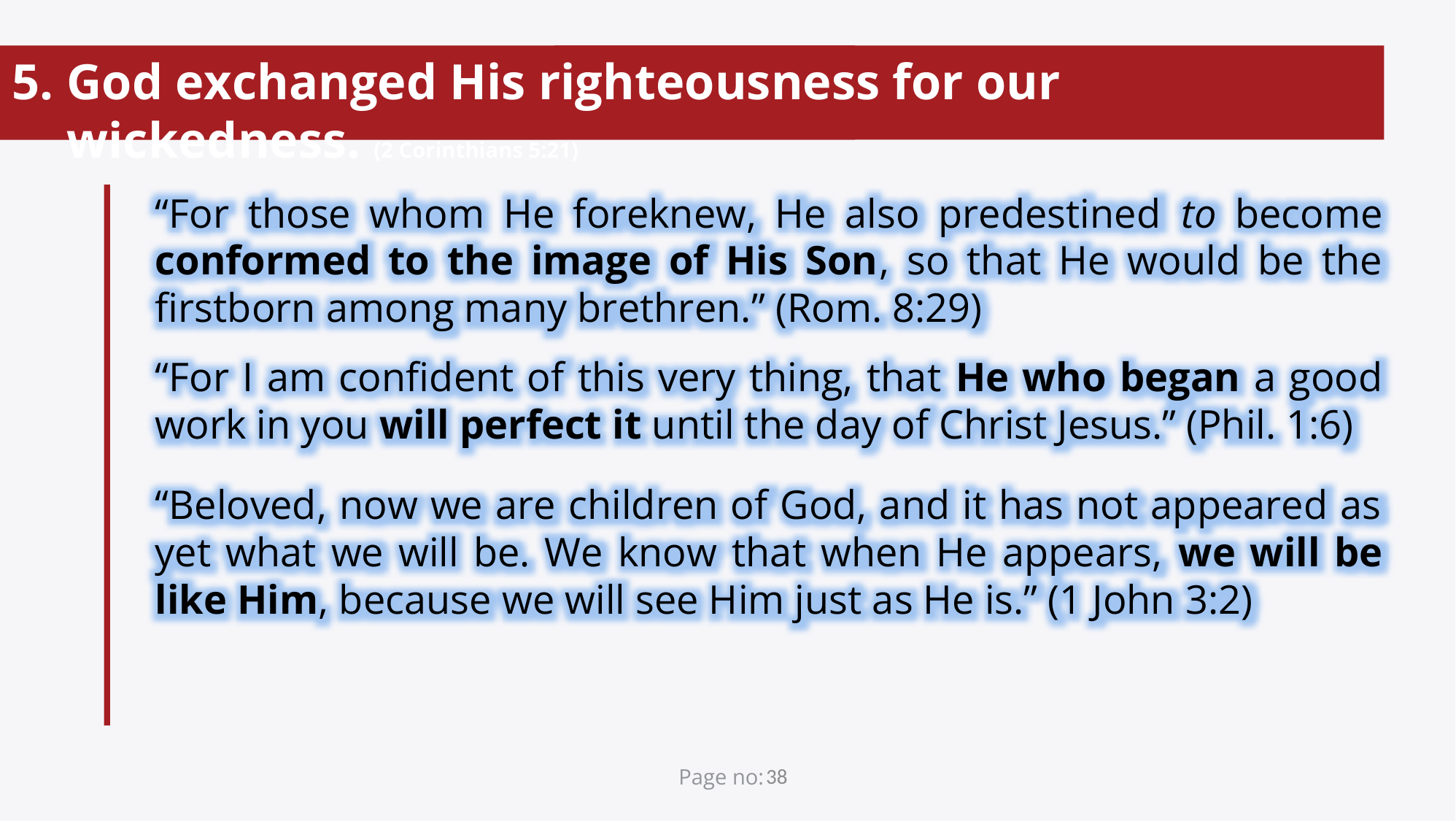

God exchanged His righteousness for our wickedness. (2 Corinthians 5:21)

“For those whom He foreknew, He also predestined to become conformed to the image of His Son, so that He would be the firstborn among many brethren.” (Rom. 8:29)
“For I am confident of this very thing, that He who began a good work in you will perfect it until the day of Christ Jesus.” (Phil. 1:6)
“Beloved, now we are children of God, and it has not appeared as yet what we will be. We know that when He appears, we will be like Him, because we will see Him just as He is.” (1 John 3:2)